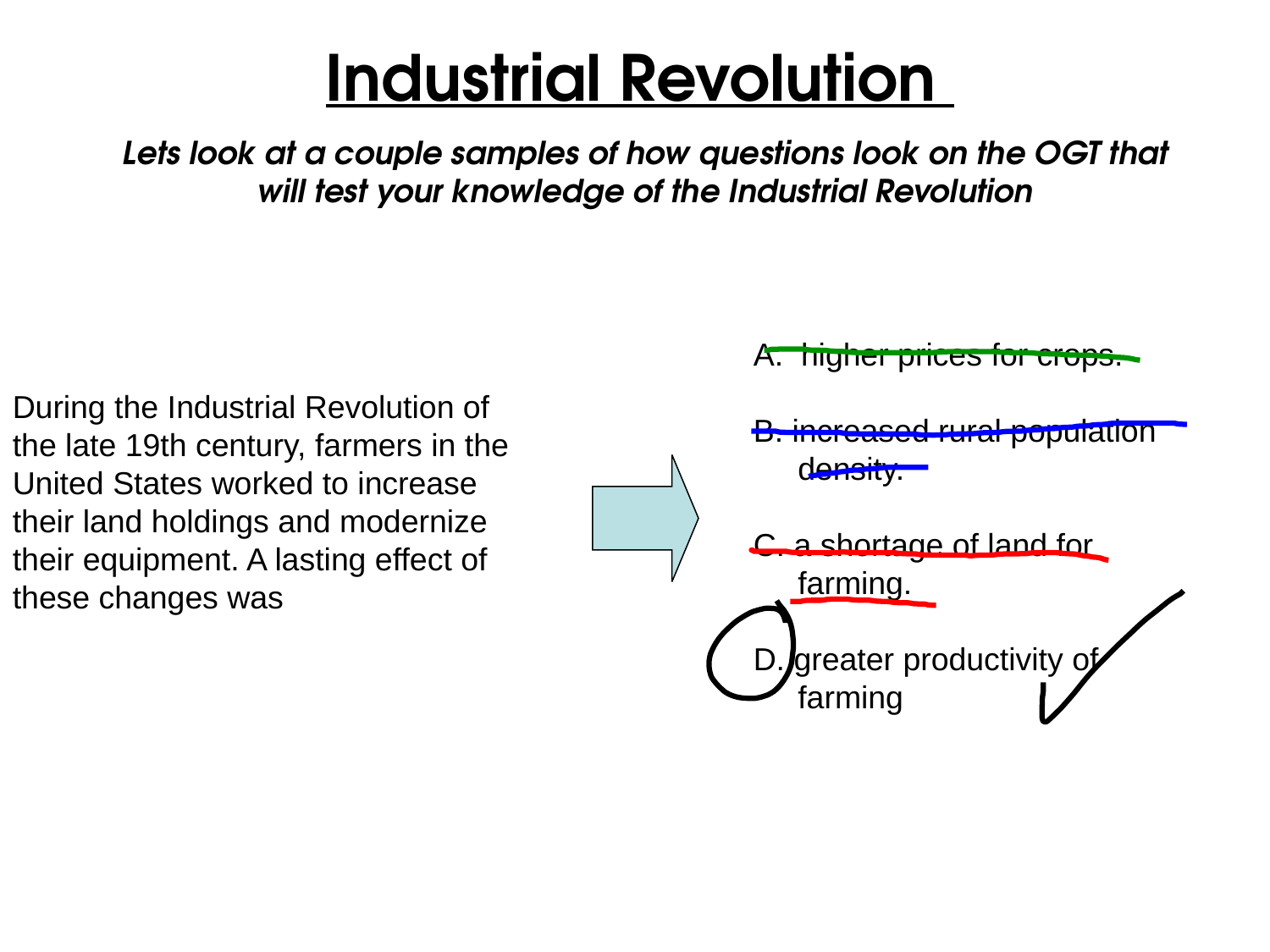

Industrial Revolution
Lets look at a couple samples of how questions look on the OGT that will test your knowledge of the Industrial Revolution

higher prices for crops.

B. increased rural population
     density.

C. a shortage of land for
     farming.

D. greater productivity of
     farming

During the Industrial Revolution of
the late 19th century, farmers in the
United States worked to increase
their land holdings and modernize
their equipment. A lasting effect of
these changes was